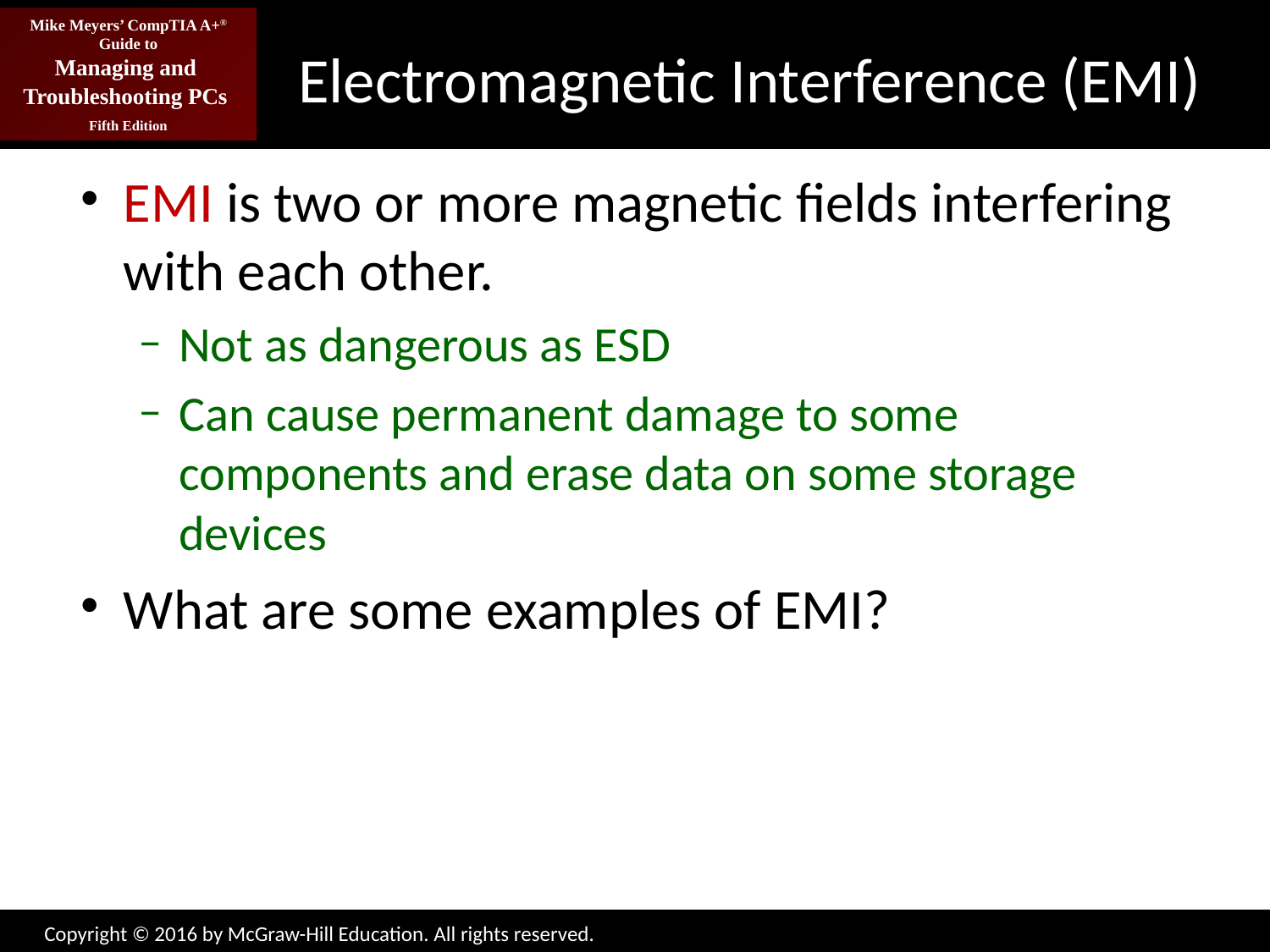

# Electromagnetic Interference (EMI)
EMI is two or more magnetic fields interfering with each other.
Not as dangerous as ESD
Can cause permanent damage to some components and erase data on some storage devices
What are some examples of EMI?